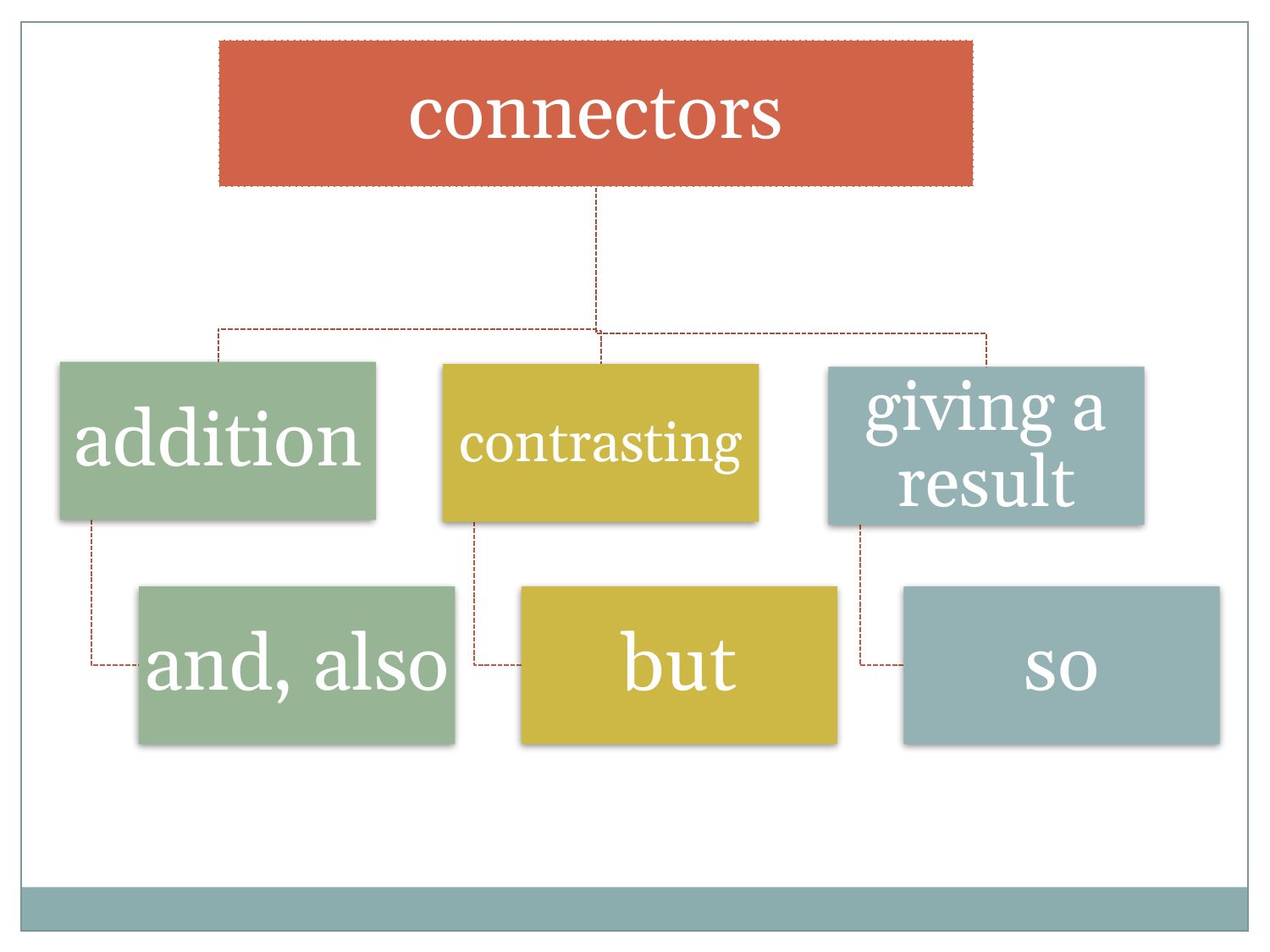

connectors
addition
and, also
contrasting
but
giving a result
so